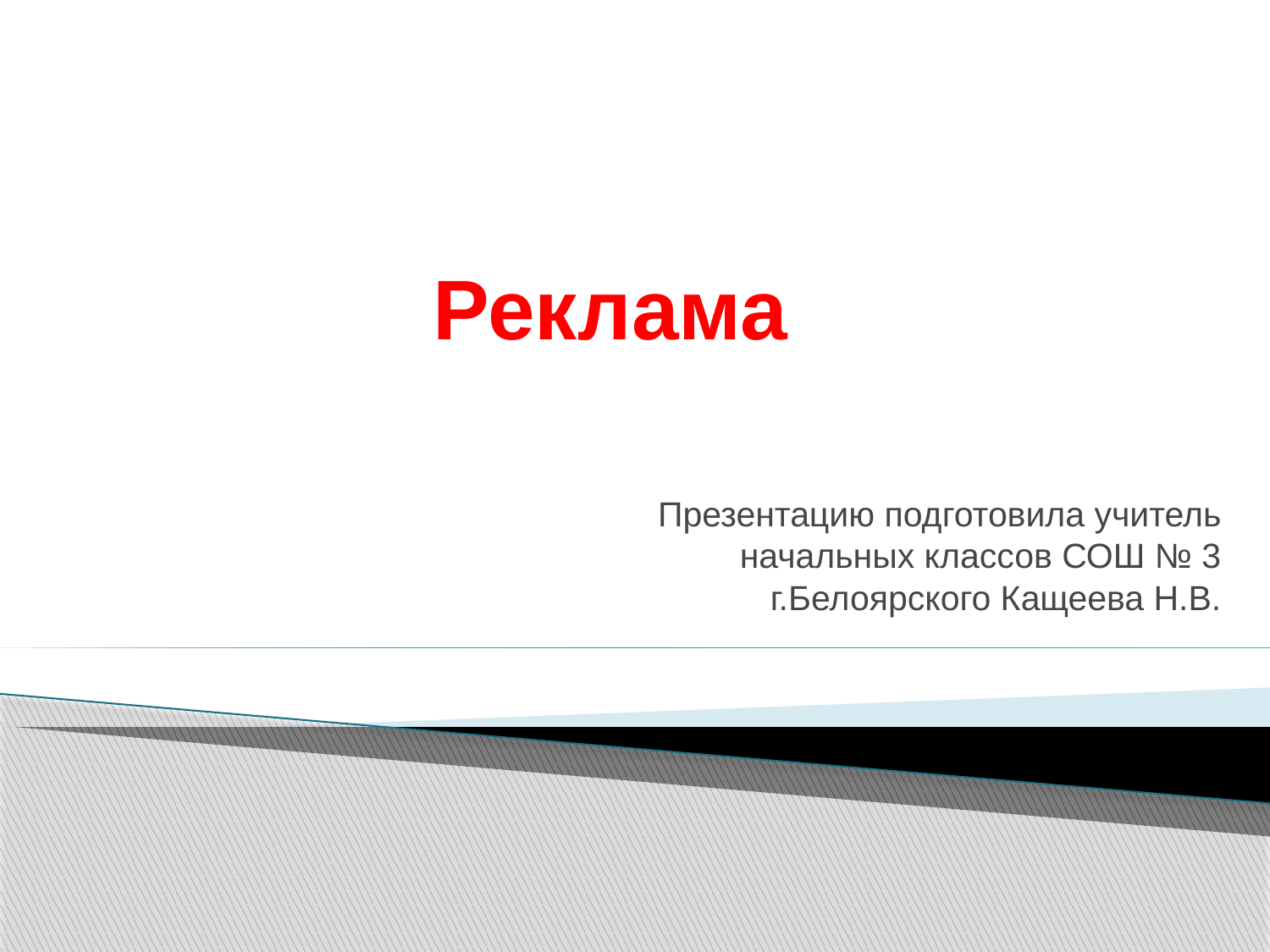

# Реклама
Презентацию подготовила учитель начальных классов СОШ № 3 г.Белоярского Кащеева Н.В.